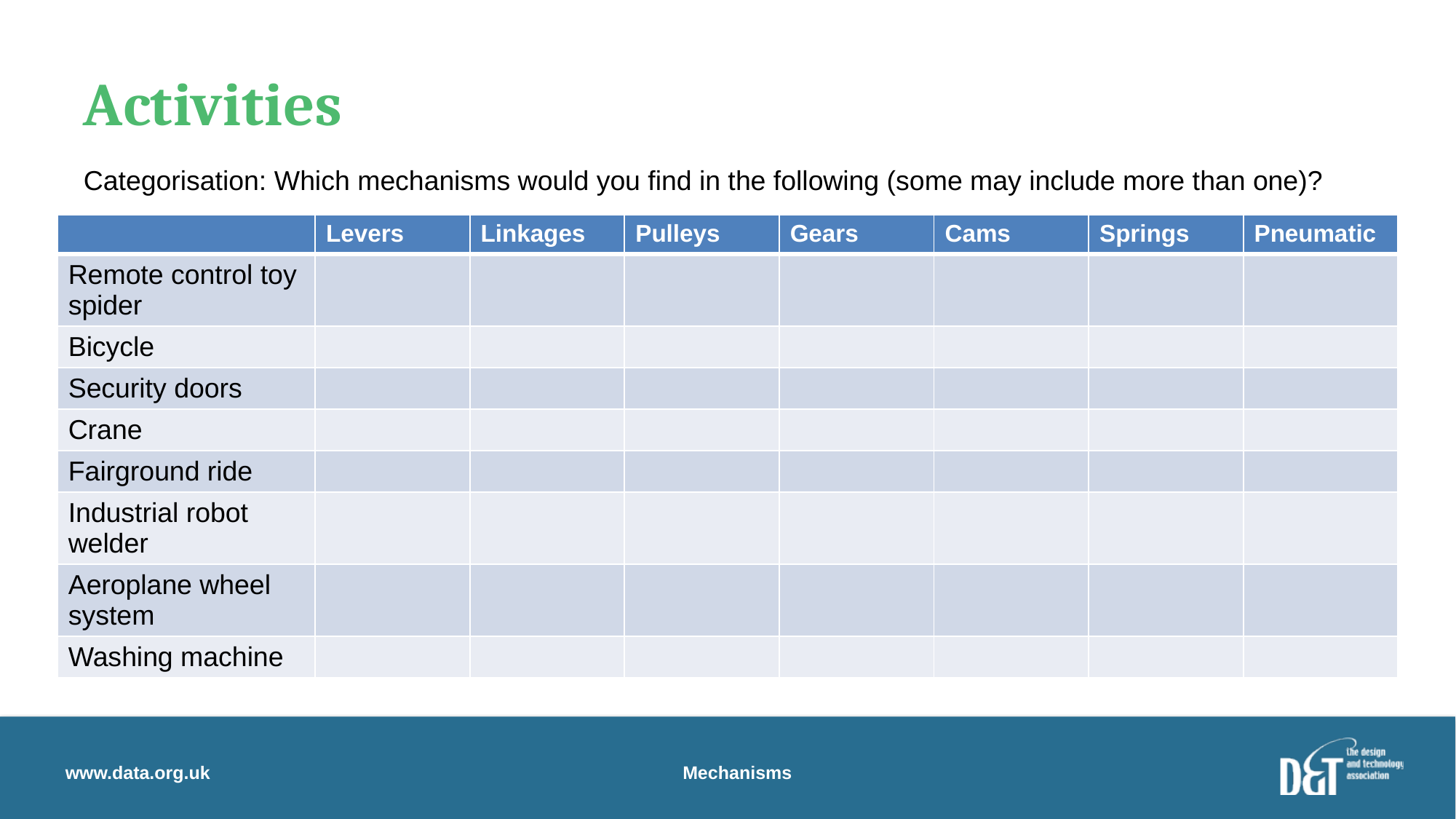

# Activities
Categorisation: Which mechanisms would you find in the following (some may include more than one)?
|  | Levers | Linkages | Pulleys | Gears | Cams | Springs | Pneumatic |
| --- | --- | --- | --- | --- | --- | --- | --- |
| Remote control toy spider |  |  |  |  |  |  |  |
| Bicycle |  |  |  |  |  |  |  |
| Security doors |  |  |  |  |  |  |  |
| Crane |  |  |  |  |  |  |  |
| Fairground ride |  |  |  |  |  |  |  |
| Industrial robot welder |  |  |  |  |  |  |  |
| Aeroplane wheel system |  |  |  |  |  |  |  |
| Washing machine |  |  |  |  |  |  |  |